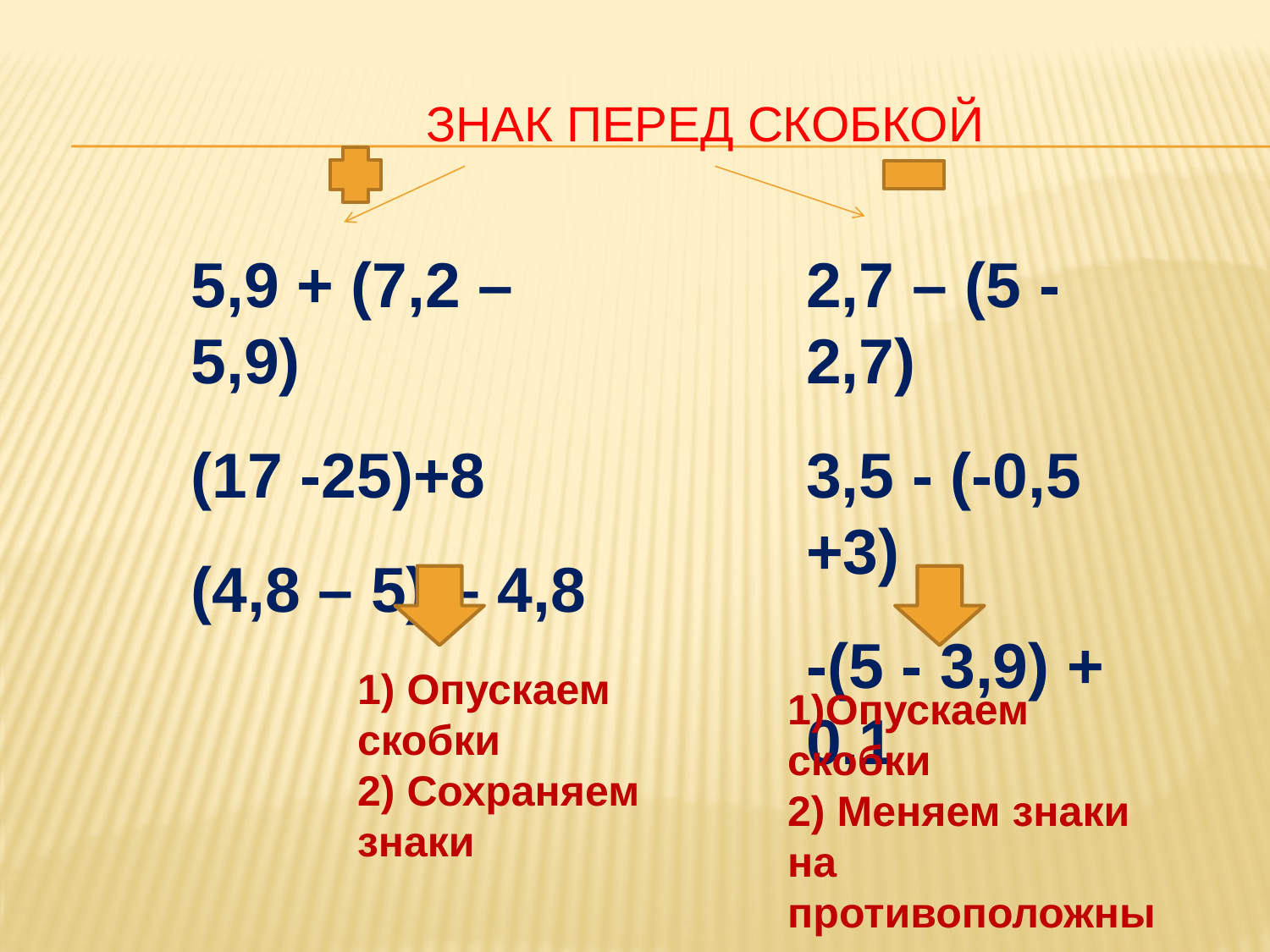

# Знак перед скобкой

5,9 + (7,2 – 5,9)

(17 -25)+8

(4,8 – 5) – 4,8

2,7 – (5 - 2,7)

3,5 - (-0,5 +3)

-(5 - 3,9) + 0,1

1) Опускаем скобки
2) Сохраняем знаки
1)Опускаем скобки
2) Меняем знаки на противоположные